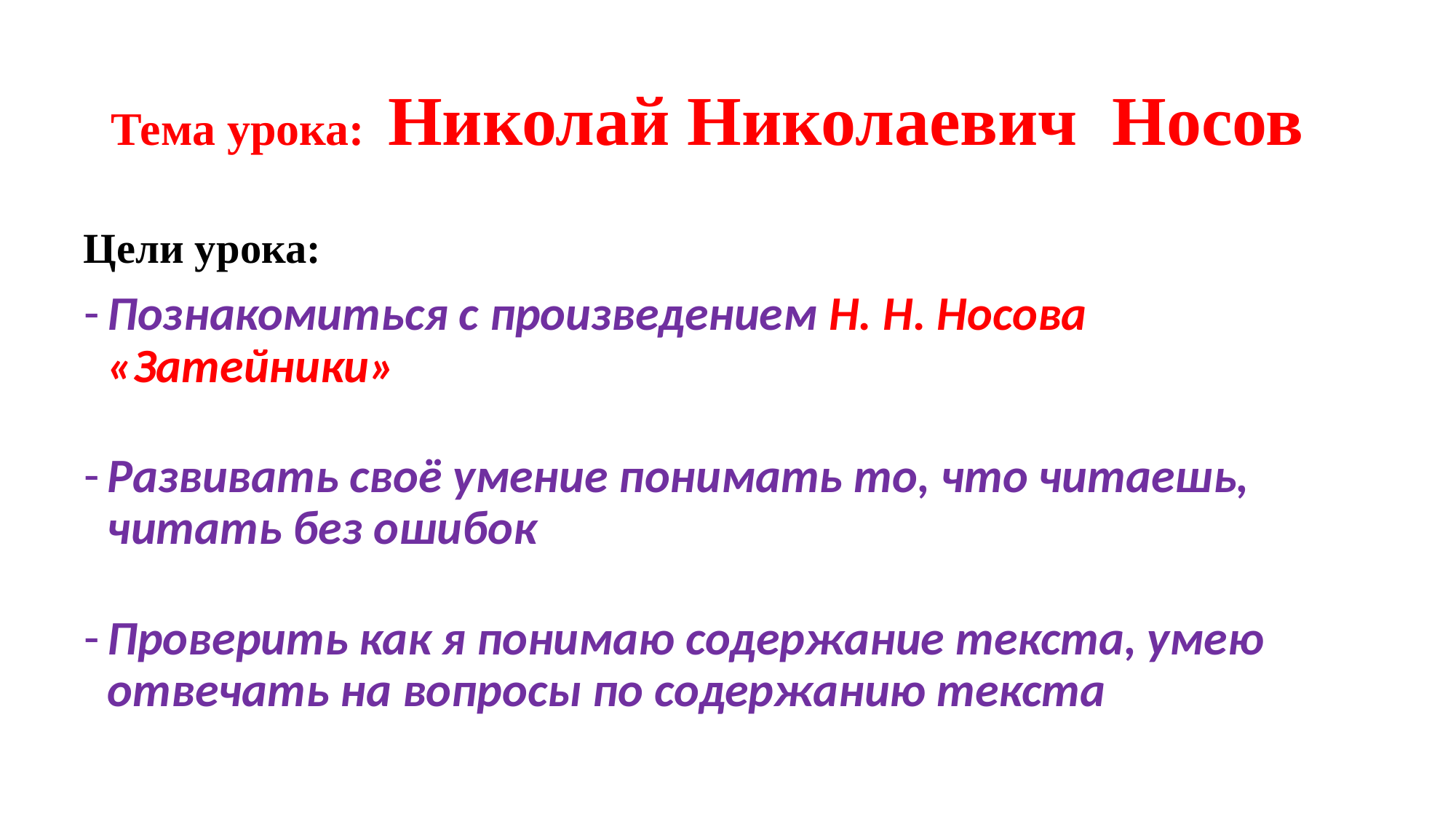

# Тема урока:  Николай Николаевич  Носов
Цели урока:

Познакомиться с произведением Н. Н. Носова «Затейники»

Развивать своё умение понимать то, что читаешь, читать без ошибок

Проверить как я понимаю содержание текста, умею отвечать на вопросы по содержанию текста